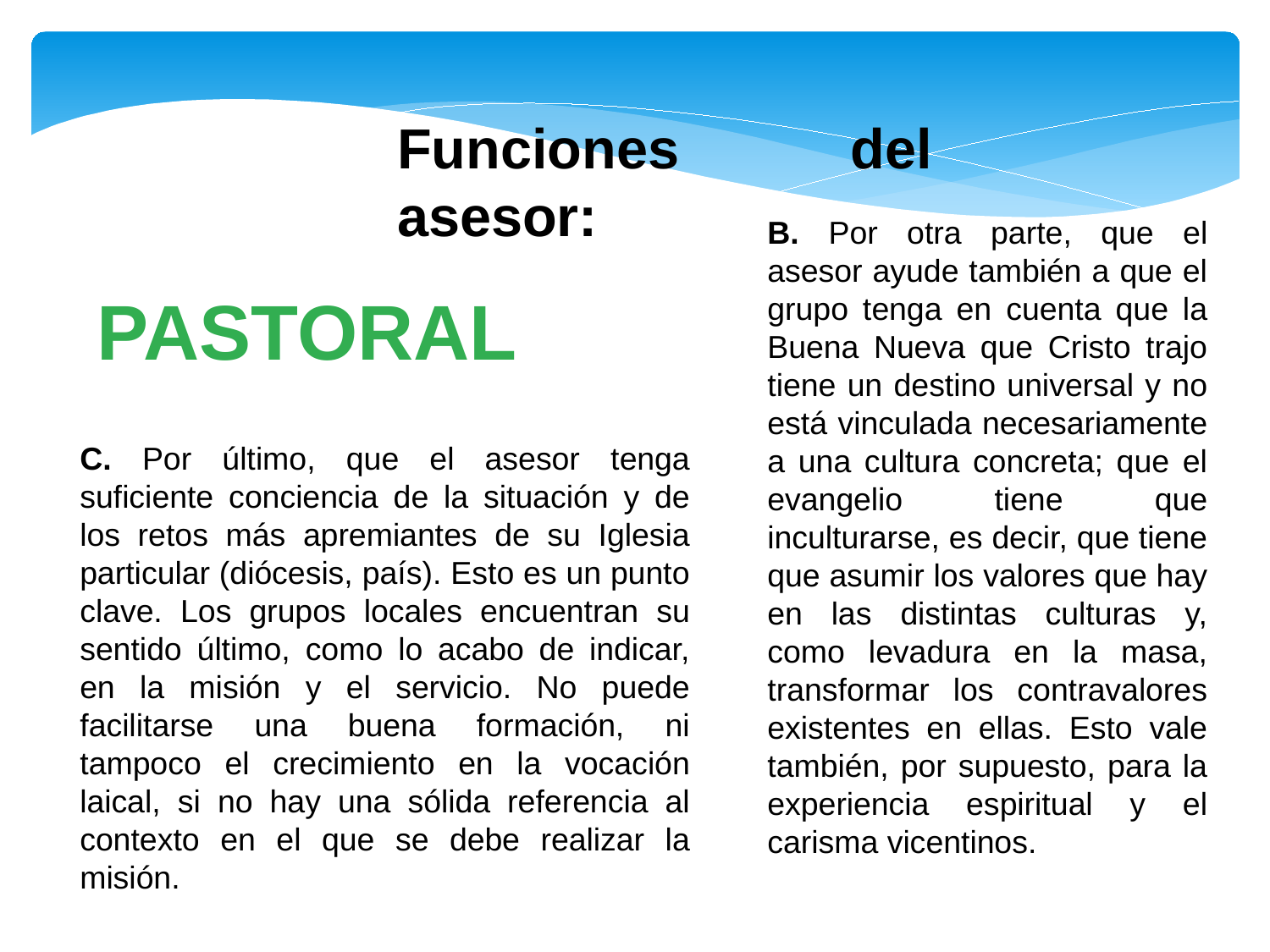

Funciones del asesor:
B. Por otra parte, que el asesor ayude también a que el grupo tenga en cuenta que la Buena Nueva que Cristo trajo tiene un destino universal y no está vinculada necesariamente a una cultura concreta; que el evangelio tiene que inculturarse, es decir, que tiene que asumir los valores que hay en las distintas culturas y, como levadura en la masa, transformar los contravalores existentes en ellas. Esto vale también, por supuesto, para la experiencia espiritual y el carisma vicentinos.
PASTORAL
C. Por último, que el asesor tenga suficiente conciencia de la situación y de los retos más apremiantes de su Iglesia particular (diócesis, país). Esto es un punto clave. Los grupos locales encuentran su sentido último, como lo acabo de indicar, en la misión y el servicio. No puede facilitarse una buena formación, ni tampoco el crecimiento en la vocación laical, si no hay una sólida referencia al contexto en el que se debe realizar la misión.